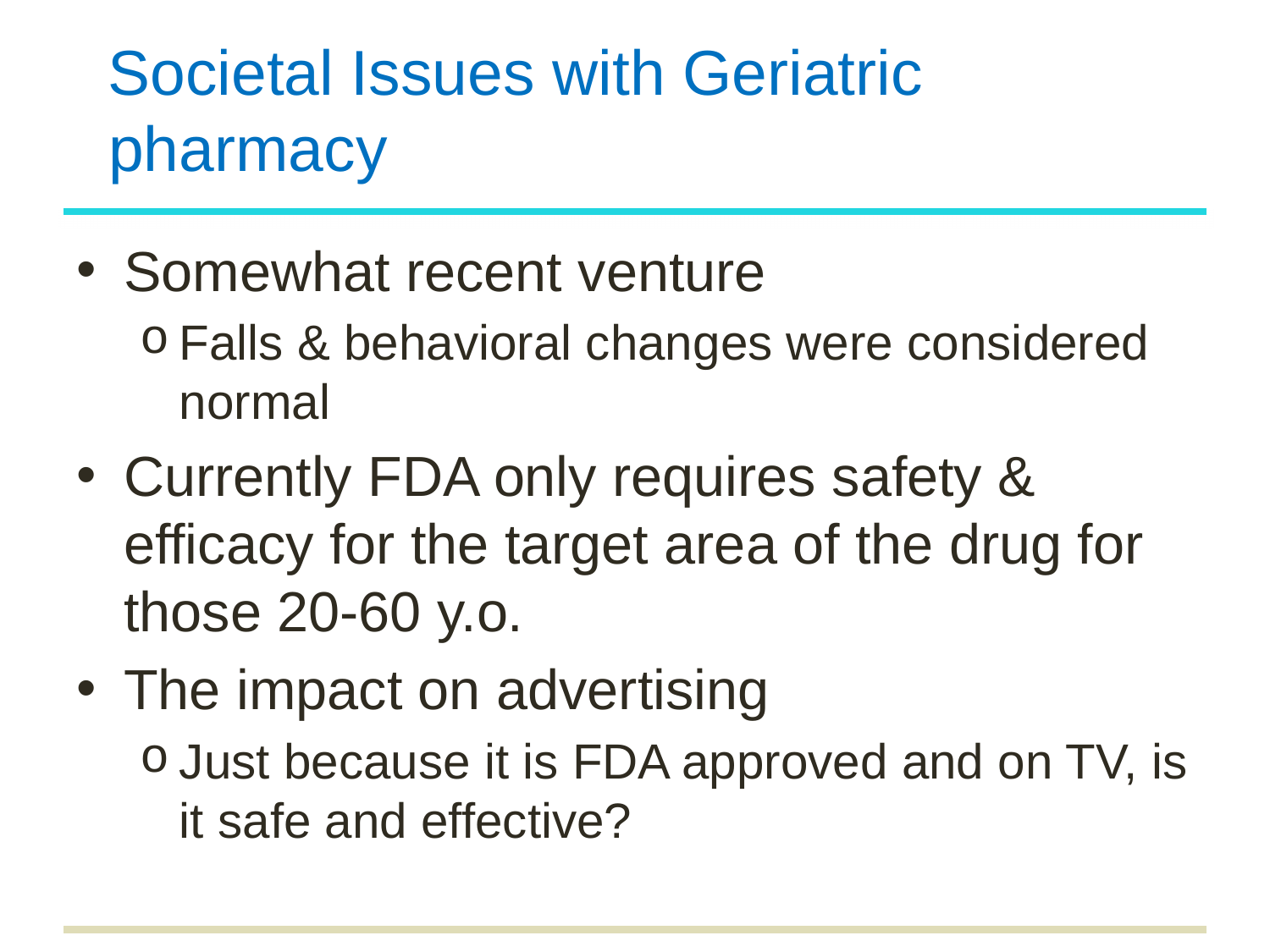

# Societal Issues with Geriatric pharmacy
Somewhat recent venture
Falls & behavioral changes were considered normal
Currently FDA only requires safety & efficacy for the target area of the drug for those 20-60 y.o.
The impact on advertising
Just because it is FDA approved and on TV, is it safe and effective?
51